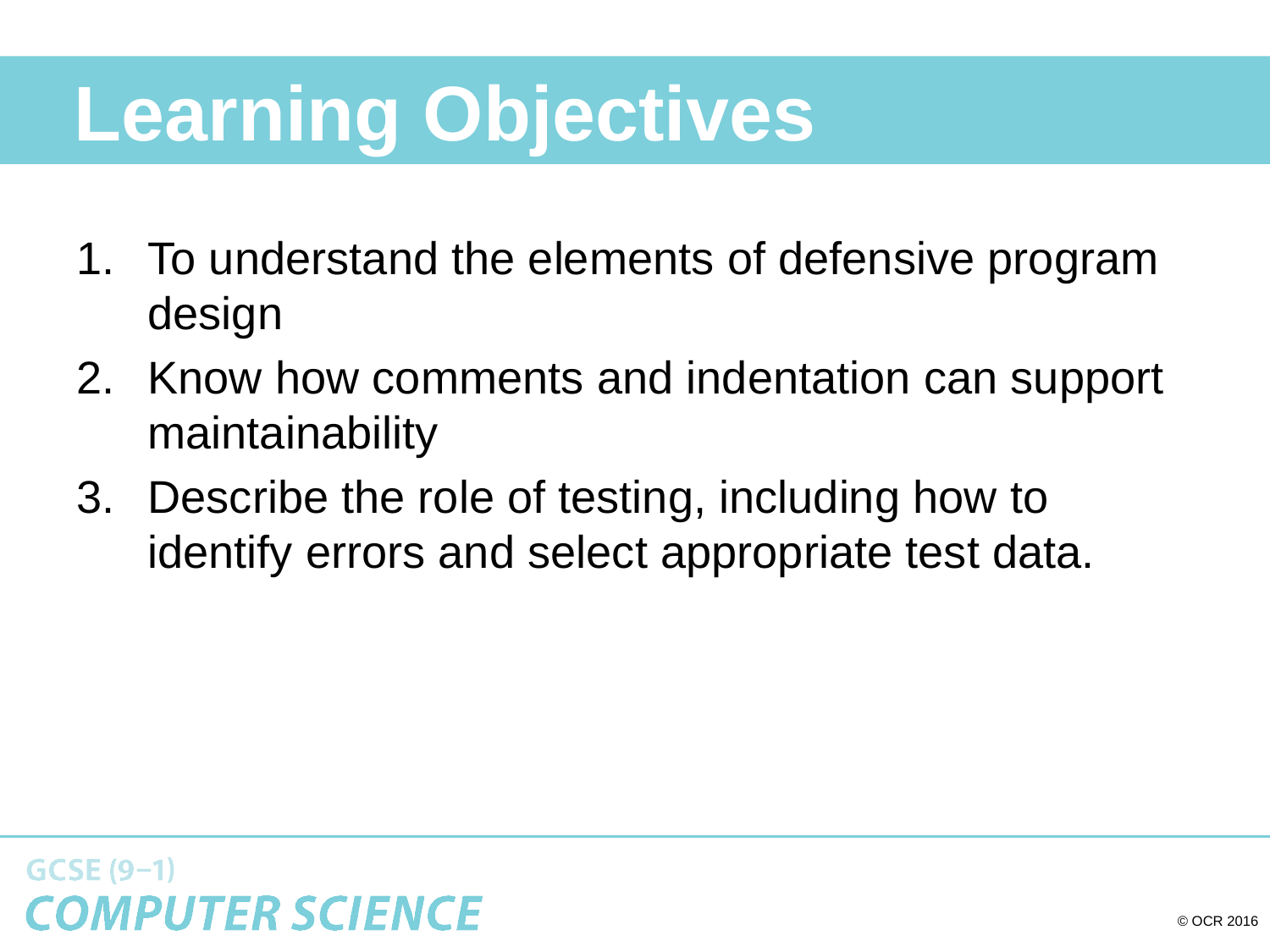

# Learning Objectives
To understand the elements of defensive program design
Know how comments and indentation can support maintainability
Describe the role of testing, including how to identify errors and select appropriate test data.